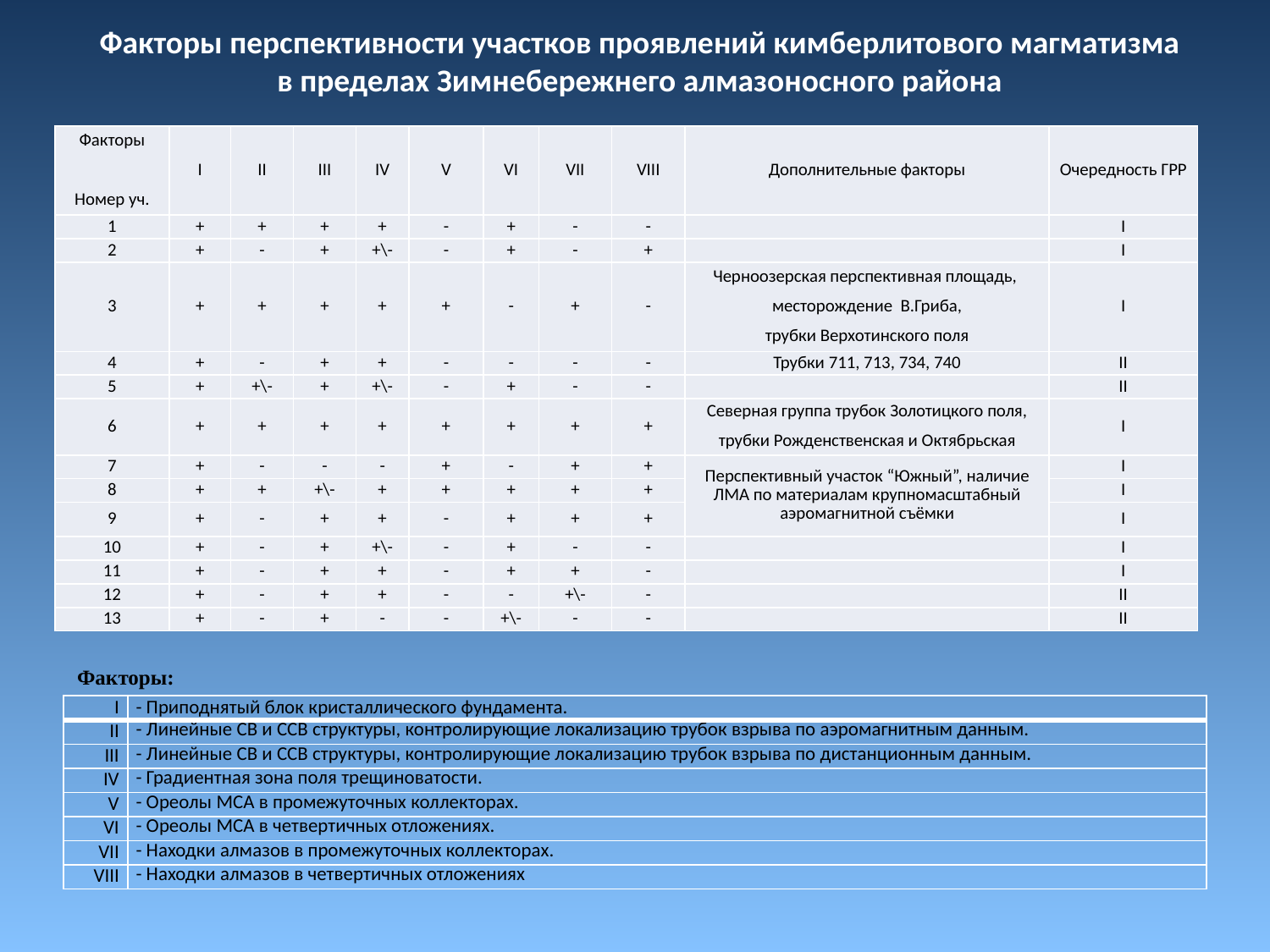

Факторы перспективности участков проявлений кимберлитового магматизма
в пределах Зимнебережнего алмазоносного района

| Факторы   Номер уч. | I | II | III | IV | V | VI | VII | VIII | Дополнительные факторы | Очередность ГРР |
| --- | --- | --- | --- | --- | --- | --- | --- | --- | --- | --- |
| 1 | + | + | + | + | - | + | - | - |  | I |
| 2 | + | - | + | +\- | - | + | - | + |  | I |
| 3 | + | + | + | + | + | - | + | - | Черноозерская перспективная площадь, месторождение В.Гриба, трубки Верхотинского поля | I |
| 4 | + | - | + | + | - | - | - | - | Трубки 711, 713, 734, 740 | II |
| 5 | + | +\- | + | +\- | - | + | - | - |  | II |
| 6 | + | + | + | + | + | + | + | + | Северная группа трубок Золотицкого поля, трубки Рожденственская и Октябрьская | I |
| 7 | + | - | - | - | + | - | + | + | Перспективный участок “Южный”, наличие ЛМА по материалам крупномасштабный аэромагнитной съёмки | I |
| 8 | + | + | +\- | + | + | + | + | + |  | I |
| 9 | + | - | + | + | - | + | + | + |  | I |
| 10 | + | - | + | +\- | - | + | - | - |  | I |
| 11 | + | - | + | + | - | + | + | - |  | I |
| 12 | + | - | + | + | - | - | +\- | - |  | II |
| 13 | + | - | + | - | - | +\- | - | - |  | II |
Факторы:
| I | - Приподнятый блок кристаллического фундамента. |
| --- | --- |
| II | - Линейные СВ и ССВ структуры, контролирующие локализацию трубок взрыва по аэромагнитным данным. |
| III | - Линейные СВ и ССВ структуры, контролирующие локализацию трубок взрыва по дистанционным данным. |
| IV | - Градиентная зона поля трещиноватости. |
| V | - Ореолы МСА в промежуточных коллекторах. |
| VI | - Ореолы МСА в четвертичных отложениях. |
| VII | - Находки алмазов в промежуточных коллекторах. |
| VIII | - Находки алмазов в четвертичных отложениях |